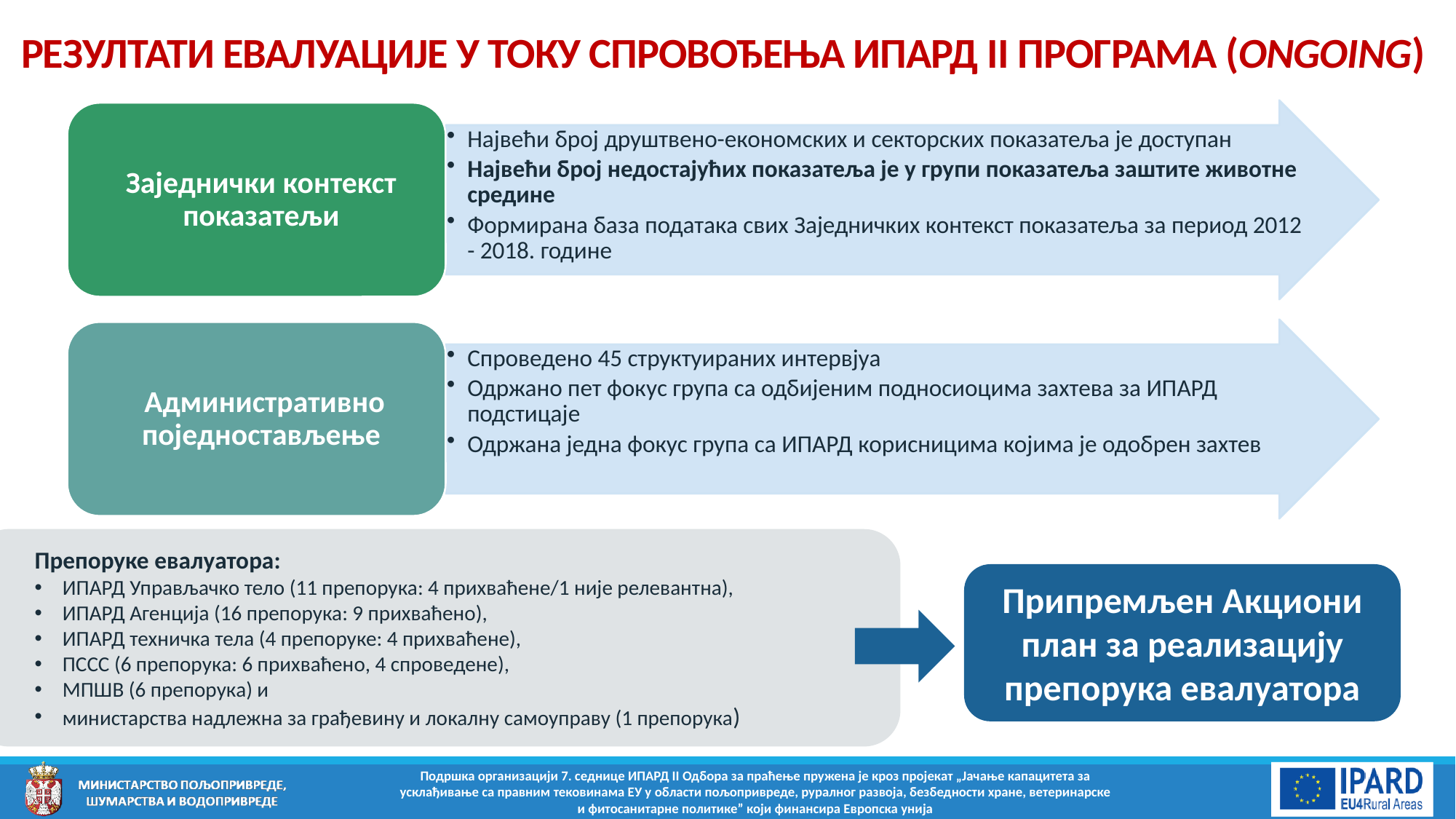

# РЕЗУЛТАТИ ЕВАЛУАЦИЈЕ У ТОКУ СПРОВОЂЕЊА ИПАРД II ПРОГРАМА (ONGOING)
Највећи број друштвено-економских и секторских показатеља је доступан
Највећи број недостајућих показатеља је у групи показатеља заштите животне средине
Формирана база података свих Заједничких контекст показатеља за период 2012 - 2018. године
Заједнички контекст показатељи
Спроведено 45 структуираних интервјуа
Одржано пет фокус група са одбијеним подносиоцима захтева за ИПАРД подстицаје
Одржана једна фокус група са ИПАРД корисницима којима је одобрен захтев

 Административно поједностављење
Препоруке евалуатора:
ИПАРД Управљачко тело (11 препорука: 4 прихваћене/1 није релевантна),
ИПАРД Агенција (16 препорука: 9 прихваћено),
ИПАРД техничка тела (4 препоруке: 4 прихваћене),
ПССС (6 препорука: 6 прихваћено, 4 спроведене),
МПШВ (6 препорука) и
министарства надлежна за грађевину и локалну самоуправу (1 препорука)
Припремљен Акциони план за реализацију препорука евалуатора